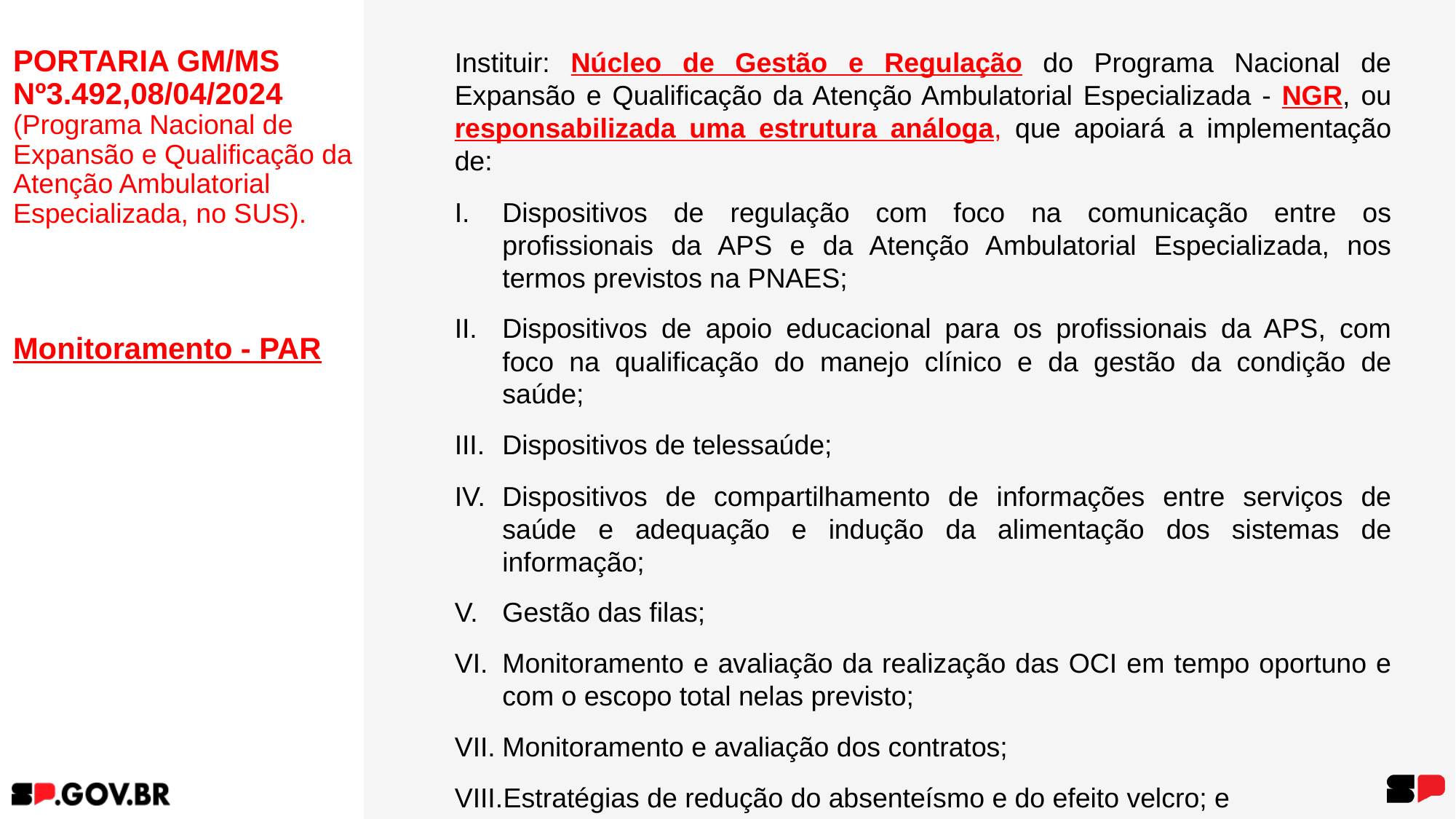

# PORTARIA GM/MS Nº3.492,08/04/2024 (Programa Nacional de Expansão e Qualificação da Atenção Ambulatorial Especializada, no SUS). Monitoramento - PAR
Instituir: Núcleo de Gestão e Regulação do Programa Nacional de Expansão e Qualificação da Atenção Ambulatorial Especializada - NGR, ou responsabilizada uma estrutura análoga, que apoiará a implementação de:
Dispositivos de regulação com foco na comunicação entre os profissionais da APS e da Atenção Ambulatorial Especializada, nos termos previstos na PNAES;
Dispositivos de apoio educacional para os profissionais da APS, com foco na qualificação do manejo clínico e da gestão da condição de saúde;
Dispositivos de telessaúde;
Dispositivos de compartilhamento de informações entre serviços de saúde e adequação e indução da alimentação dos sistemas de informação;
Gestão das filas;
Monitoramento e avaliação da realização das OCI em tempo oportuno e com o escopo total nelas previsto;
Monitoramento e avaliação dos contratos;
Estratégias de redução do absenteísmo e do efeito velcro; e
Orientação e apoio aos Núcleos de Gestão do Cuidado - NGC.